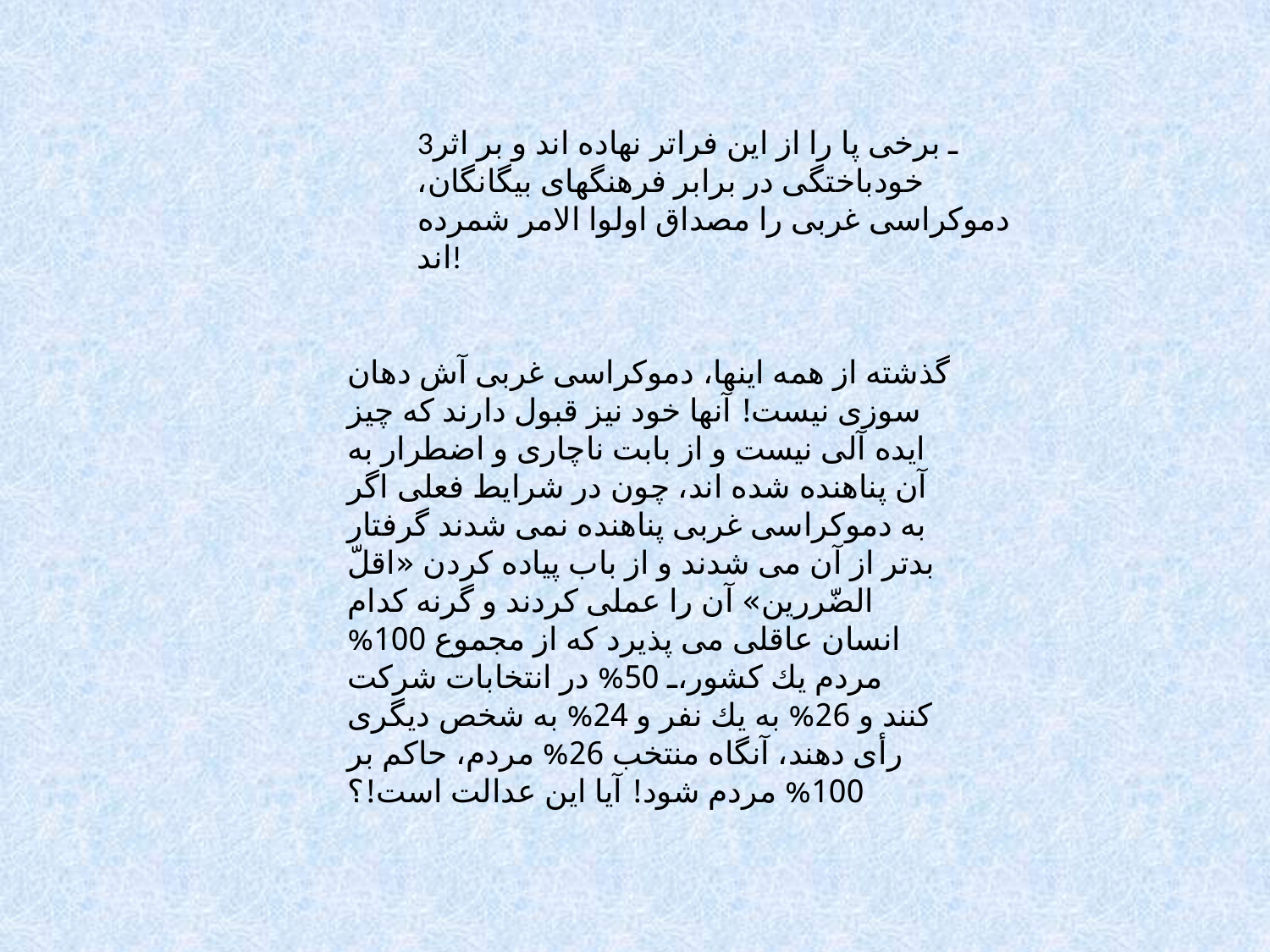

3ـ برخى پا را از اين فراتر نهاده اند و بر اثر خودباختگى در برابر فرهنگهاى بيگانگان، دموكراسى غربى را مصداق اولوا الامر شمرده اند!
گذشته از همه اينها، دموكراسى غربى آش دهان سوزى نيست! آنها خود نيز قبول دارند كه چيز ايده آلى نيست و از بابت ناچارى و اضطرار به آن پناهنده شده اند، چون در شرايط فعلى اگر به دموكراسى غربى پناهنده نمى شدند گرفتار بدتر از آن مى شدند و از باب پياده كردن «اقلّ الضّررين» آن را عملى كردند و گرنه كدام انسان عاقلى مى پذيرد كه از مجموع 100% مردم يك كشور، 50% در انتخابات شركت كنند و 26% به يك نفر و 24% به شخص ديگرى رأى دهند، آنگاه منتخب 26% مردم، حاكم بر 100% مردم شود! آيا اين عدالت است!؟